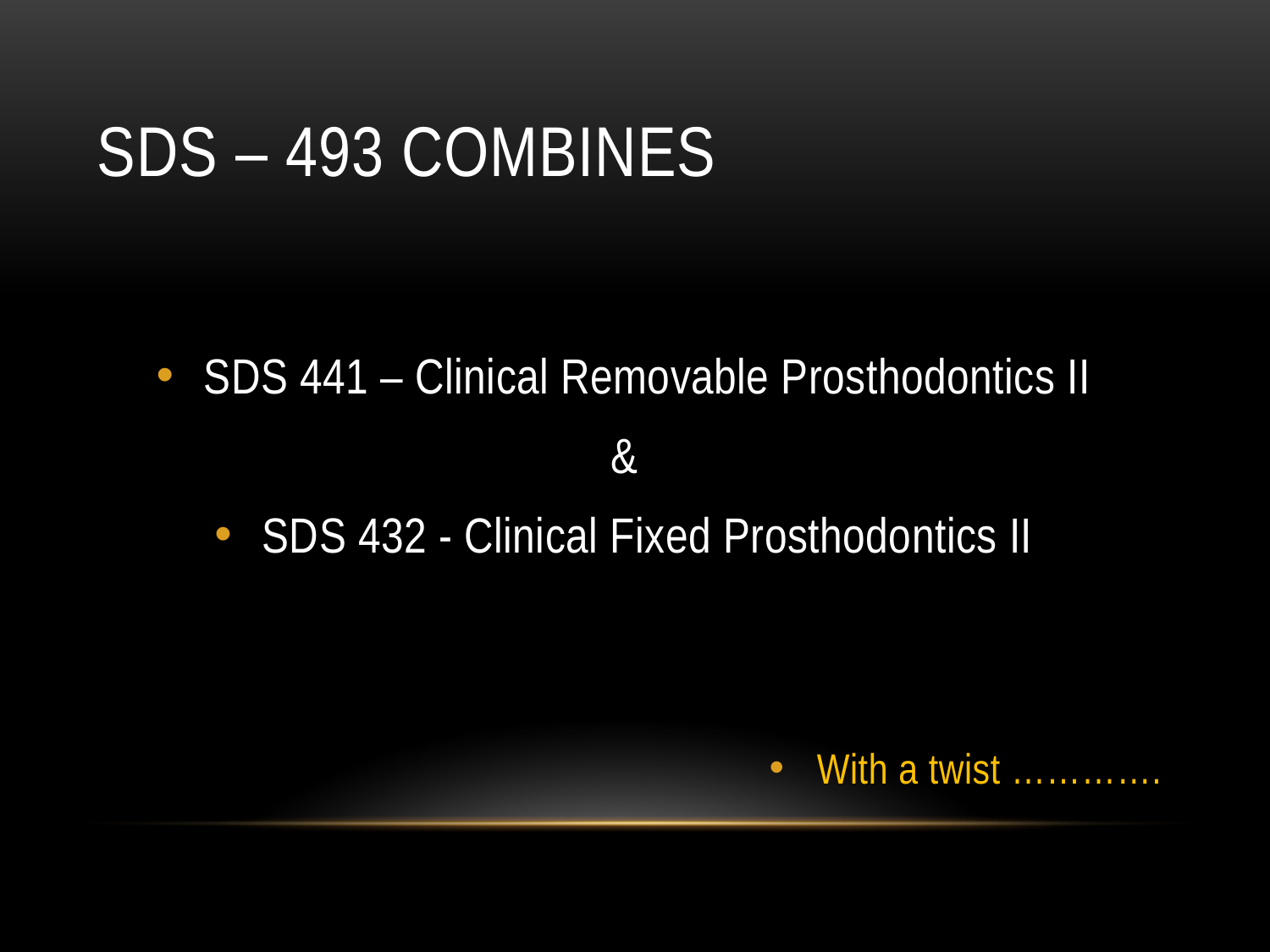

# SDS – 493 combines
SDS 441 – Clinical Removable Prosthodontics II
&
SDS 432 - Clinical Fixed Prosthodontics II

With a twist ………….